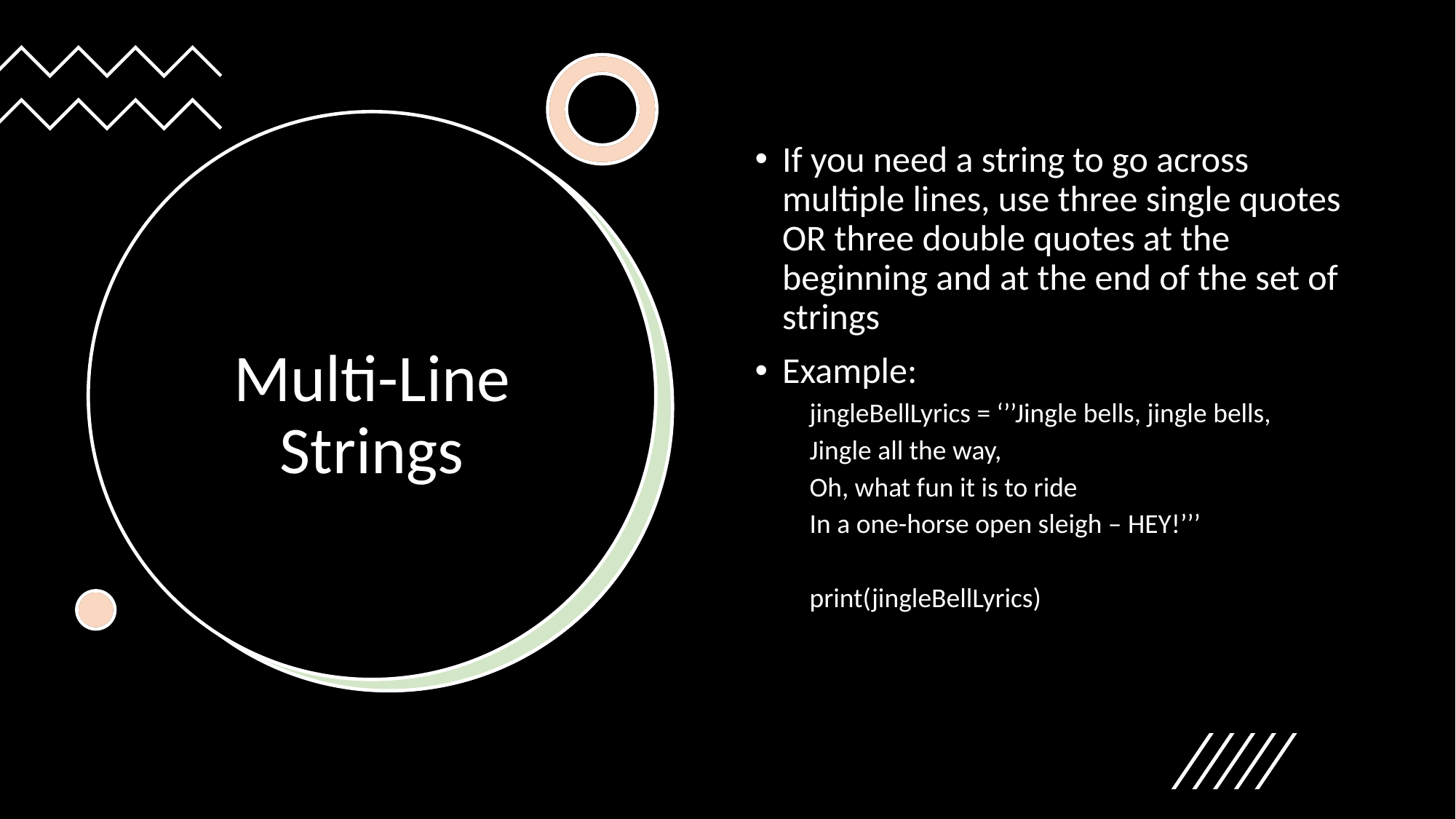

If you need a string to go across multiple lines, use three single quotes OR three double quotes at the beginning and at the end of the set of strings
Example:
jingleBellLyrics = ‘’’Jingle bells, jingle bells,
Jingle all the way,
Oh, what fun it is to ride
In a one-horse open sleigh – HEY!’’’

print(jingleBellLyrics)

# Multi-Line Strings